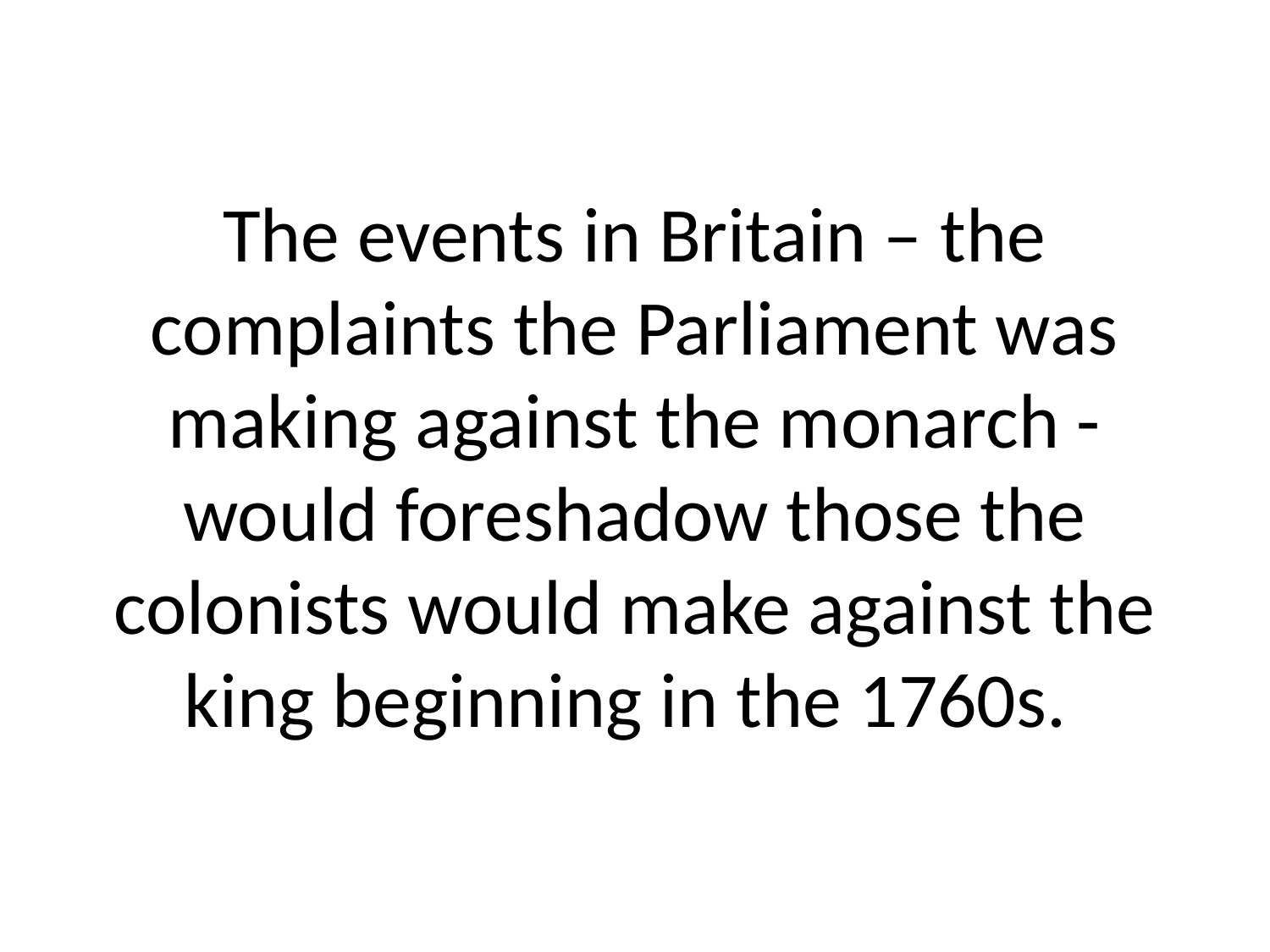

# The events in Britain – the complaints the Parliament was making against the monarch - would foreshadow those the colonists would make against the king beginning in the 1760s.